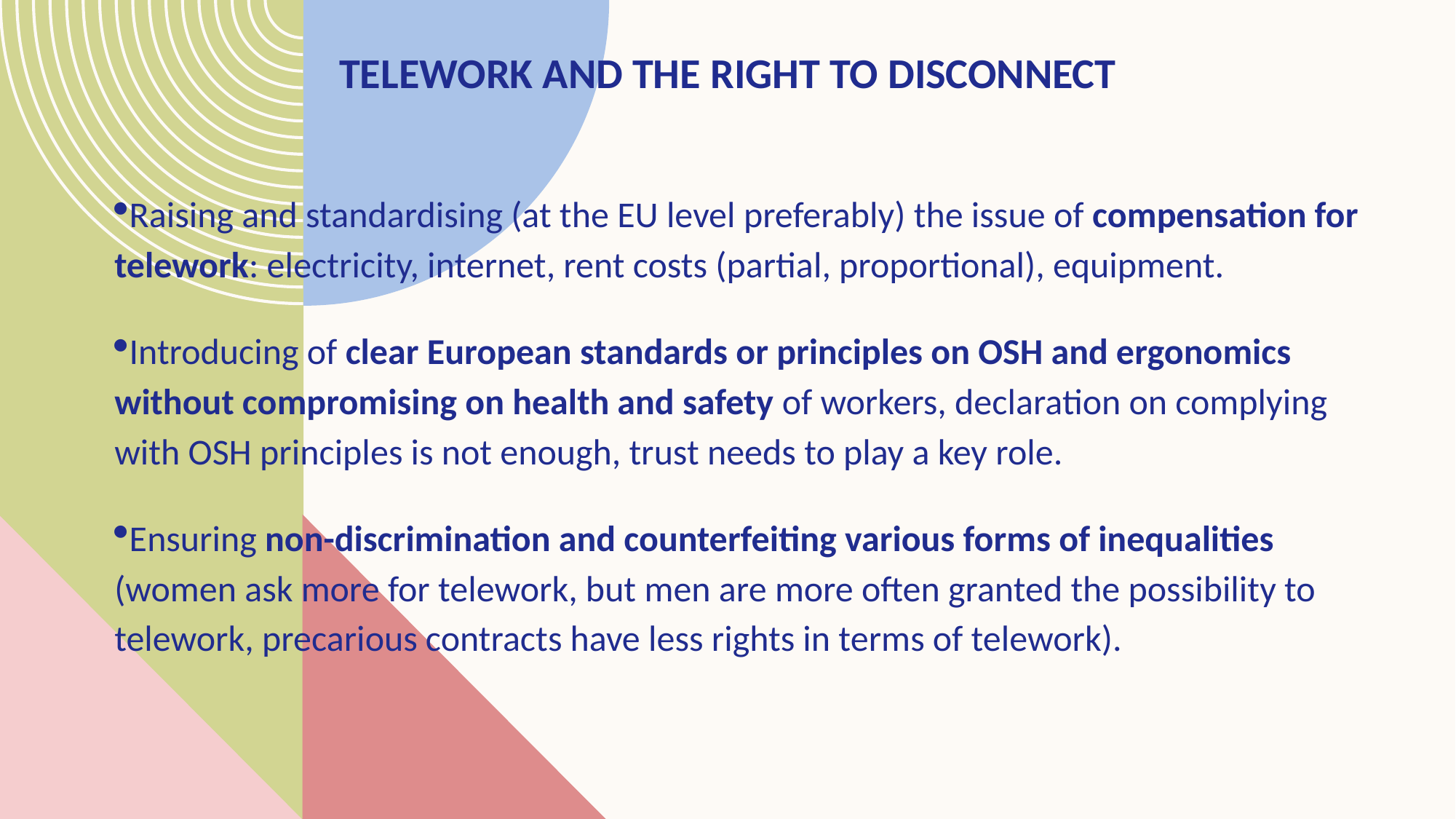

# Telework and the right to disconnect
Raising and standardising (at the EU level preferably) the issue of compensation for telework: electricity, internet, rent costs (partial, proportional), equipment.
Introducing of clear European standards or principles on OSH and ergonomics without compromising on health and safety of workers, declaration on complying with OSH principles is not enough, trust needs to play a key role.
Ensuring non-discrimination and counterfeiting various forms of inequalities (women ask more for telework, but men are more often granted the possibility to telework, precarious contracts have less rights in terms of telework).